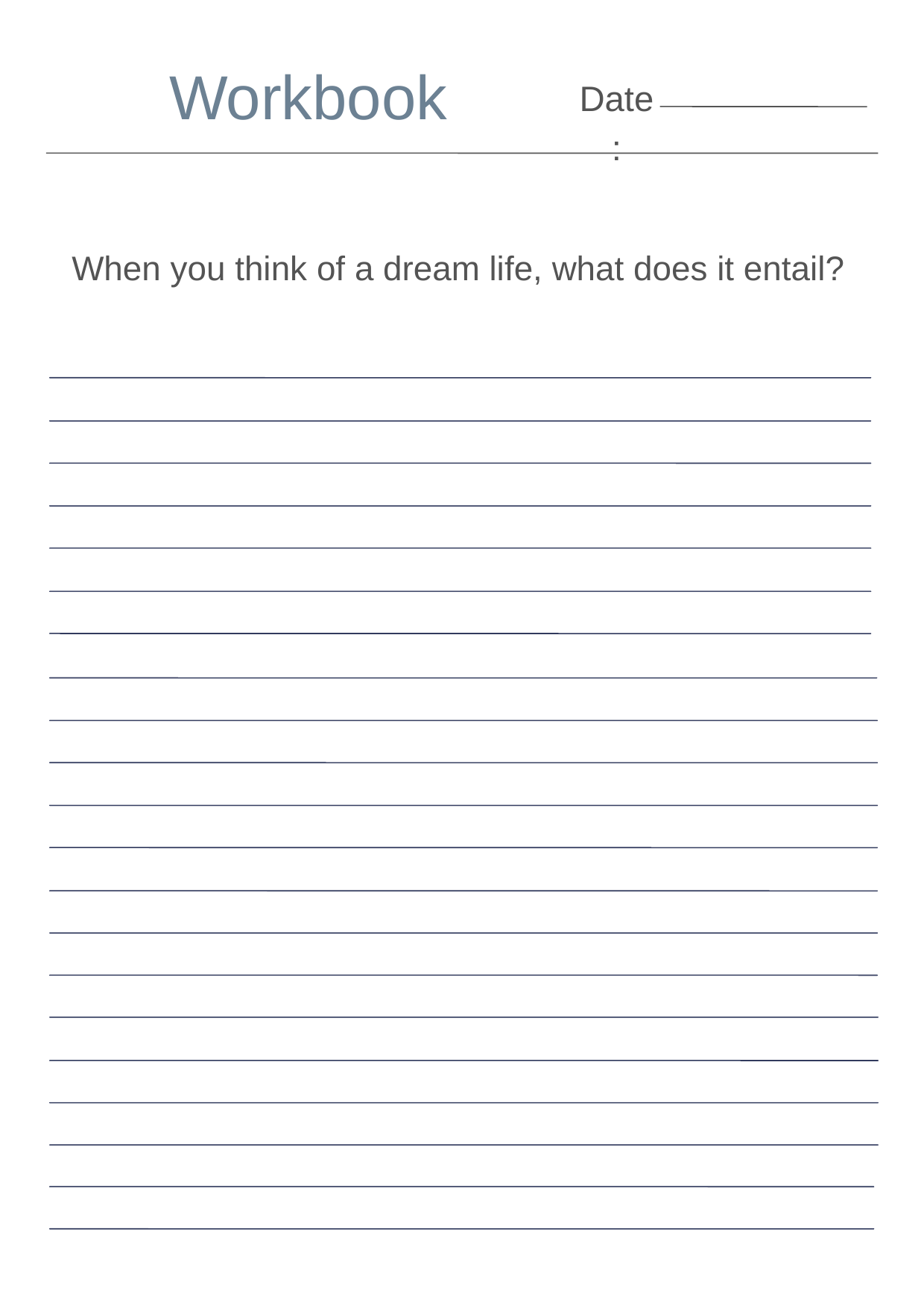

Workbook
Date:

When you think of a dream life, what does it entail?